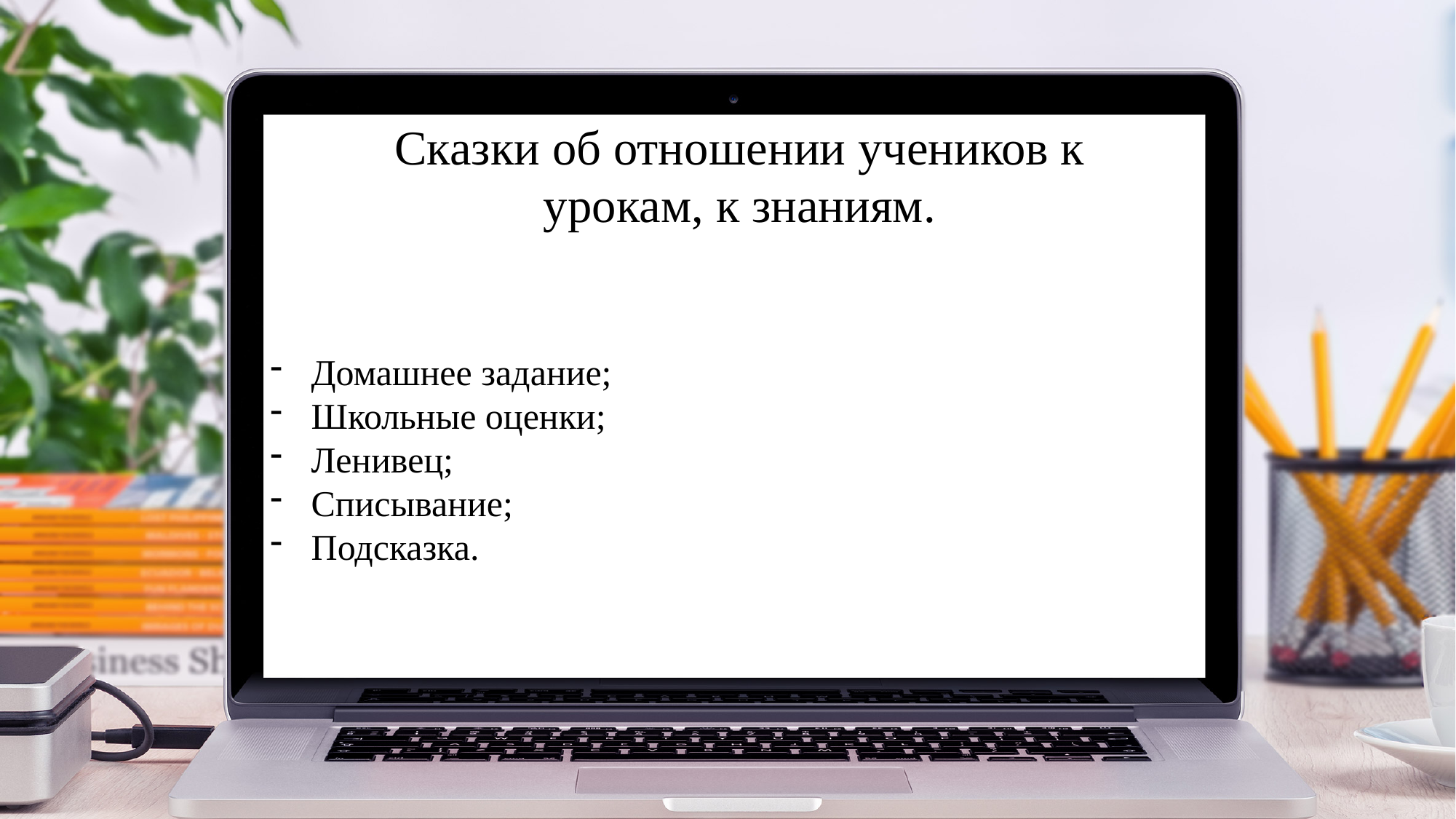

Сказки об отношении учеников к урокам, к знаниям.

Домашнее задание;
Школьные оценки;
Ленивец;
Списывание;
Подсказка.